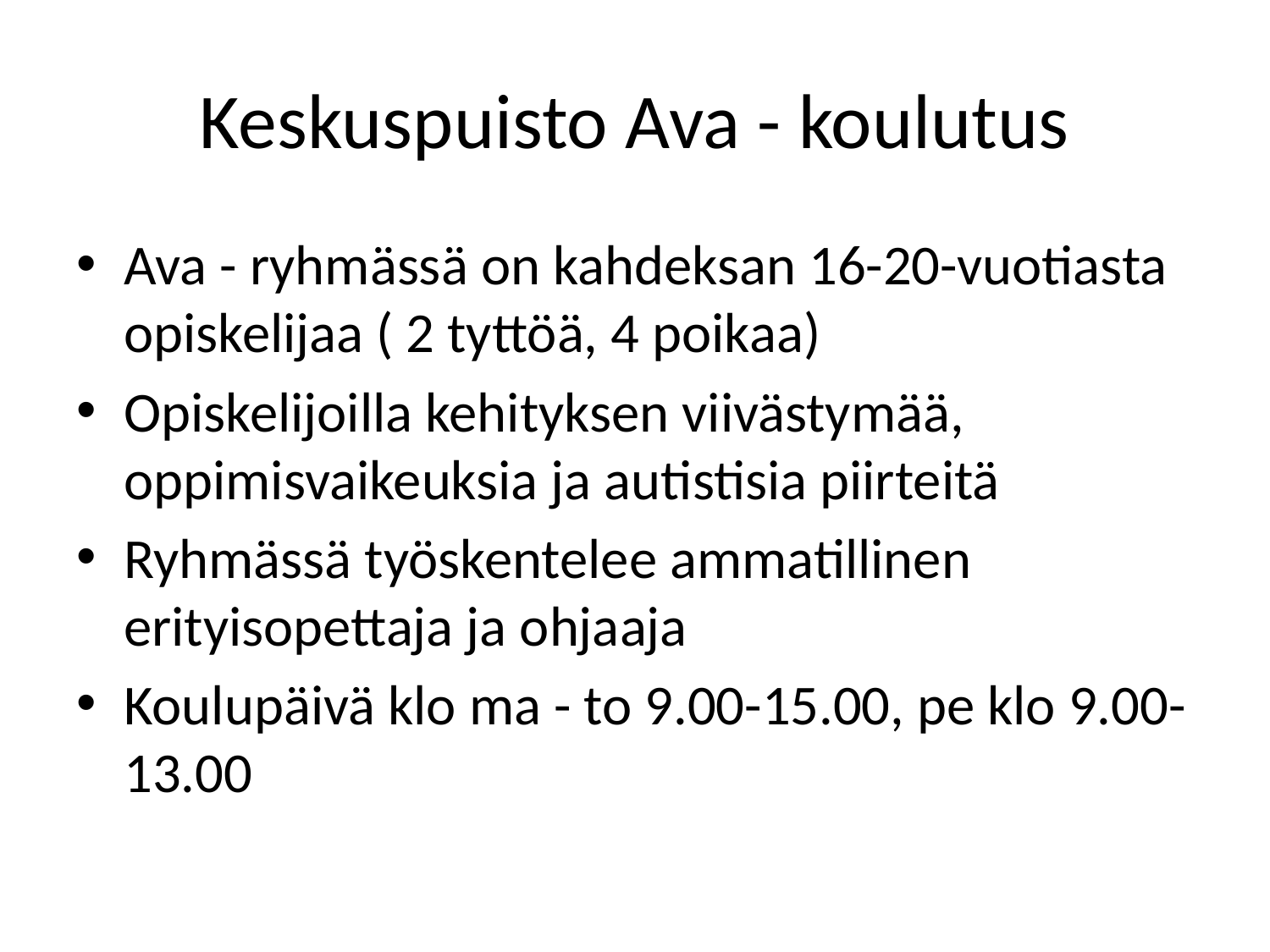

# Keskuspuisto Ava - koulutus
Ava - ryhmässä on kahdeksan 16-20-vuotiasta opiskelijaa ( 2 tyttöä, 4 poikaa)
Opiskelijoilla kehityksen viivästymää, oppimisvaikeuksia ja autistisia piirteitä
Ryhmässä työskentelee ammatillinen erityisopettaja ja ohjaaja
Koulupäivä klo ma - to 9.00-15.00, pe klo 9.00-13.00